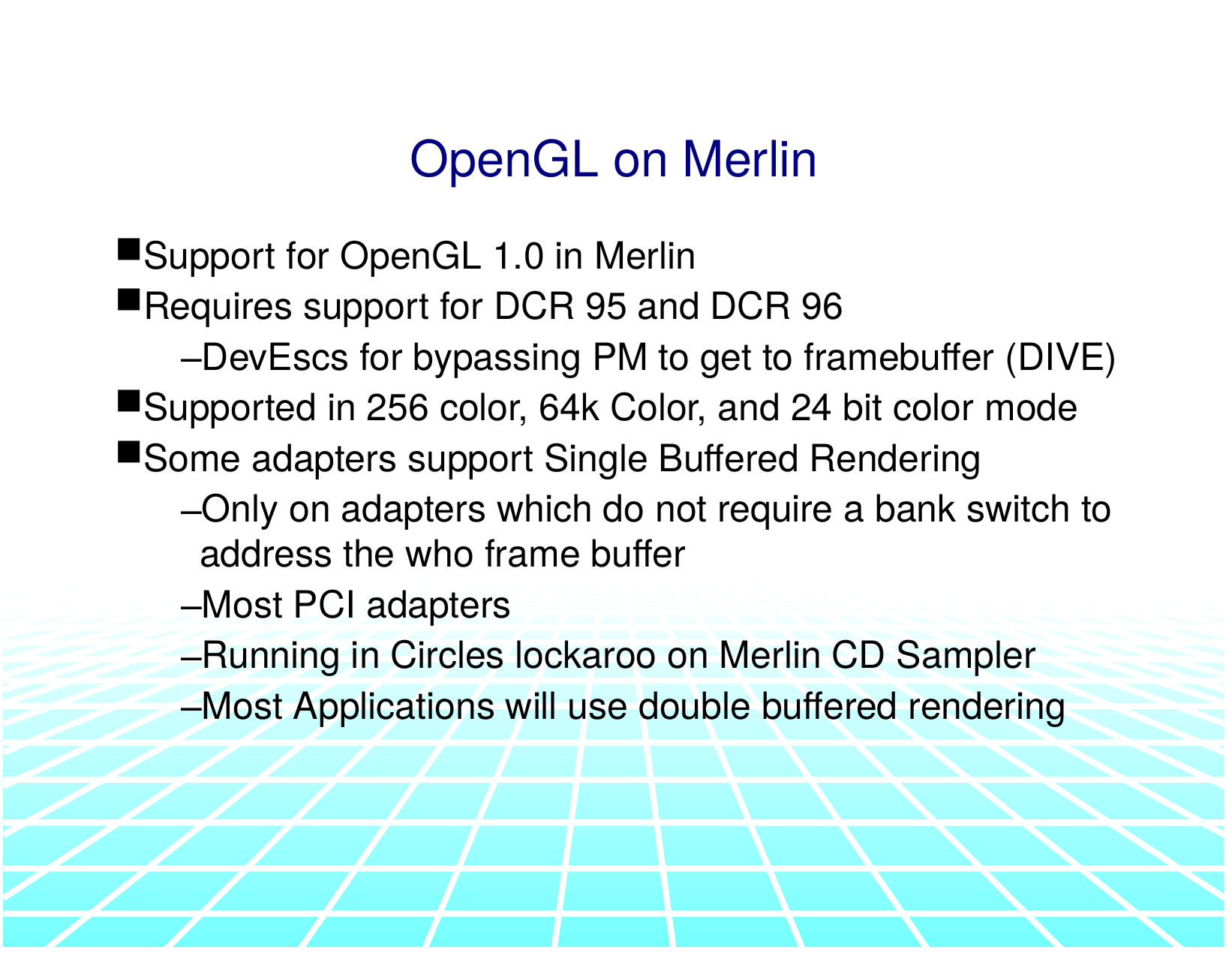

OpenGL on Merlin
Support for OpenGL 1.0 in Merlin
Requires support for DCR 95 and DCR 96
DevEscs for bypassing PM to get to framebuffer (DIVE)
Supported in 256 color, 64k Color, and 24 bit color mode
Some adapters support Single Buffered Rendering
Only on adapters which do not require a bank switch to address the who frame buffer
Most PCI adapters
Running in Circles lockaroo on Merlin CD Sampler
Most Applications will use double buffered rendering